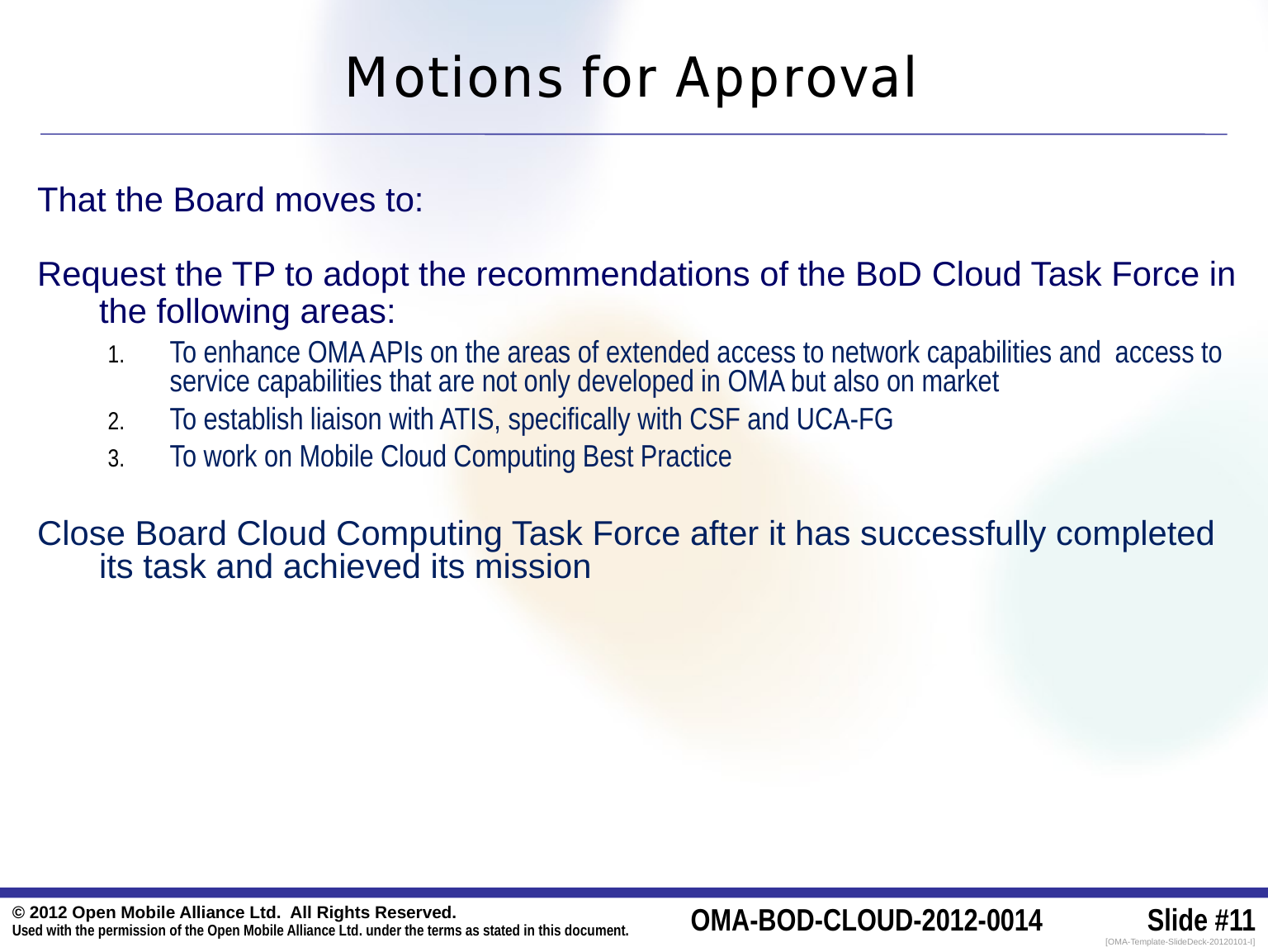

Motions for Approval
That the Board moves to:

Request the TP to adopt the recommendations of the BoD Cloud Task Force in the following areas:
To enhance OMA APIs on the areas of extended access to network capabilities and  access to service capabilities that are not only developed in OMA but also on market
To establish liaison with ATIS, specifically with CSF and UCA-FG
To work on Mobile Cloud Computing Best Practice

Close Board Cloud Computing Task Force after it has successfully completed its task and achieved its mission